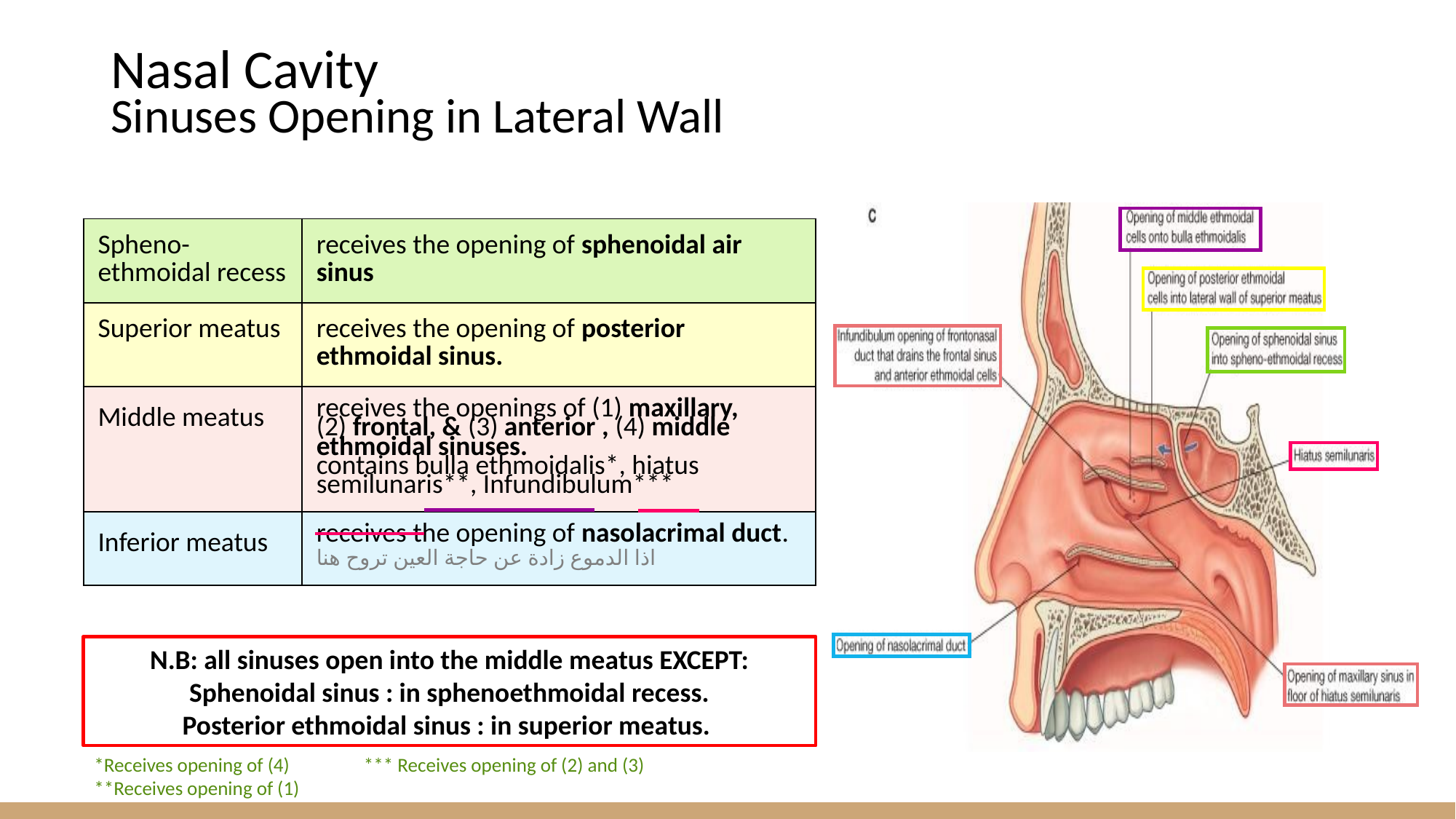

Nasal Cavity
Sinuses Opening in Lateral Wall

| Spheno-ethmoidal recess | receives the opening of sphenoidal air sinus |
| --- | --- |
| Superior meatus | receives the opening of posterior ethmoidal sinus. |
| Middle meatus | receives the openings of (1) maxillary, (2) frontal, & (3) anterior , (4) middle ethmoidal sinuses. contains bulla ethmoidalis\*, hiatus semilunaris\*\*, Infundibulum\*\*\* |
| Inferior meatus | receives the opening of nasolacrimal duct. اذا الدموع زادة عن حاجة العين تروح هنا |
N.B: all sinuses open into the middle meatus EXCEPT:
Sphenoidal sinus : in sphenoethmoidal recess.
Posterior ethmoidal sinus : in superior meatus.
*Receives opening of (4)                 *** Receives opening of (2) and (3)
**Receives opening of (1)